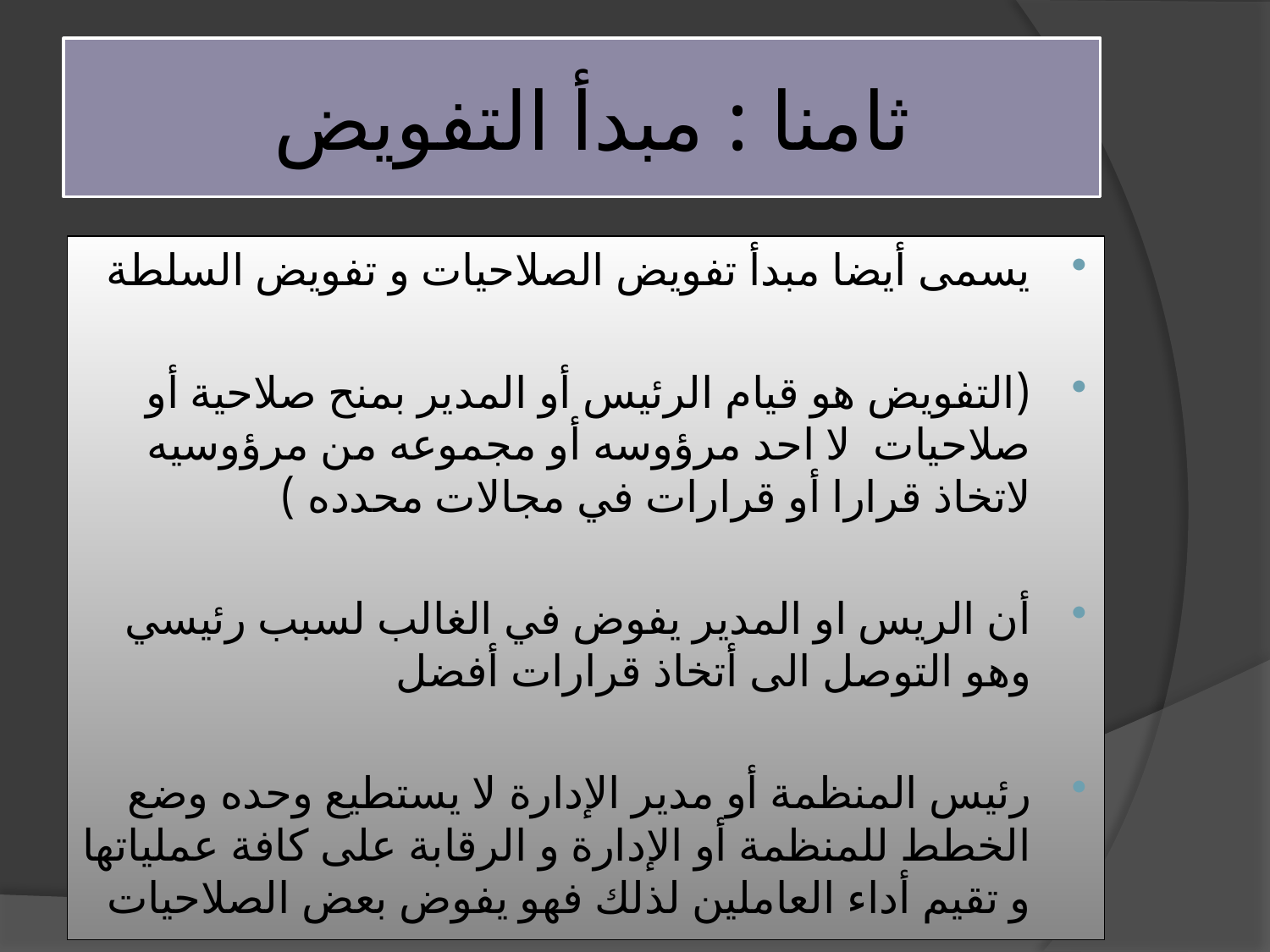

# ثامنا : مبدأ التفويض
يسمى أيضا مبدأ تفويض الصلاحيات و تفويض السلطة

(التفويض هو قيام الرئيس أو المدير بمنح صلاحية أو صلاحيات  لا احد مرؤوسه أو مجموعه من مرؤوسيه لاتخاذ قرارا أو قرارات في مجالات محدده )

أن الريس او المدير يفوض في الغالب لسبب رئيسي  وهو التوصل الى أتخاذ قرارات أفضل

رئيس المنظمة أو مدير الإدارة لا يستطيع وحده وضع الخطط للمنظمة أو الإدارة و الرقابة على كافة عملياتها و تقيم أداء العاملين لذلك فهو يفوض بعض الصلاحيات